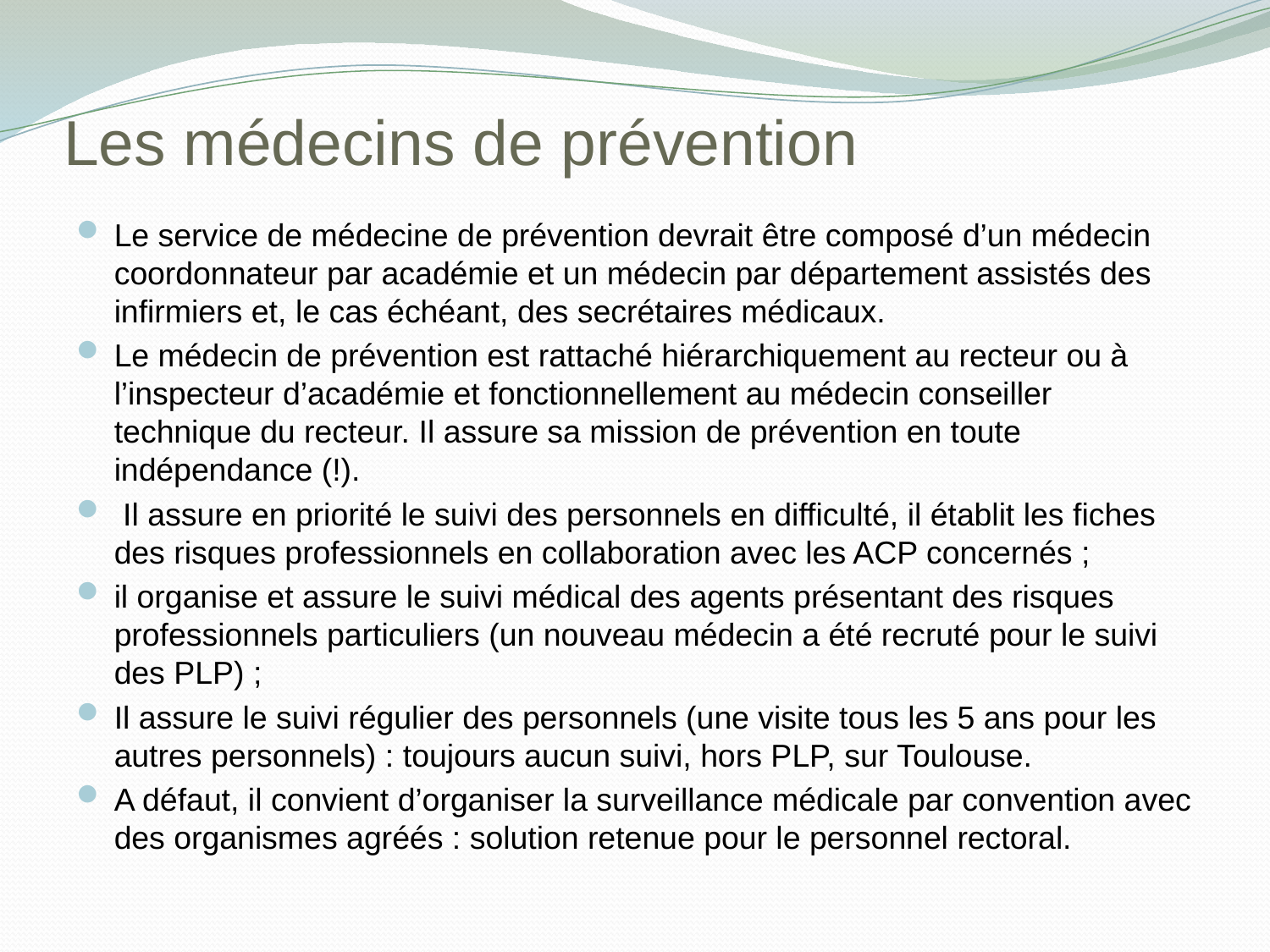

# Les médecins de prévention
Le service de médecine de prévention devrait être composé d’un médecin coordonnateur par académie et un médecin par département assistés des infirmiers et, le cas échéant, des secrétaires médicaux.
Le médecin de prévention est rattaché hiérarchiquement au recteur ou à l’inspecteur d’académie et fonctionnellement au médecin conseiller technique du recteur. Il assure sa mission de prévention en toute indépendance (!).
 Il assure en priorité le suivi des personnels en difficulté, il établit les fiches des risques professionnels en collaboration avec les ACP concernés ;
il organise et assure le suivi médical des agents présentant des risques professionnels particuliers (un nouveau médecin a été recruté pour le suivi des PLP) ;
Il assure le suivi régulier des personnels (une visite tous les 5 ans pour les autres personnels) : toujours aucun suivi, hors PLP, sur Toulouse.
A défaut, il convient d’organiser la surveillance médicale par convention avec des organismes agréés : solution retenue pour le personnel rectoral.